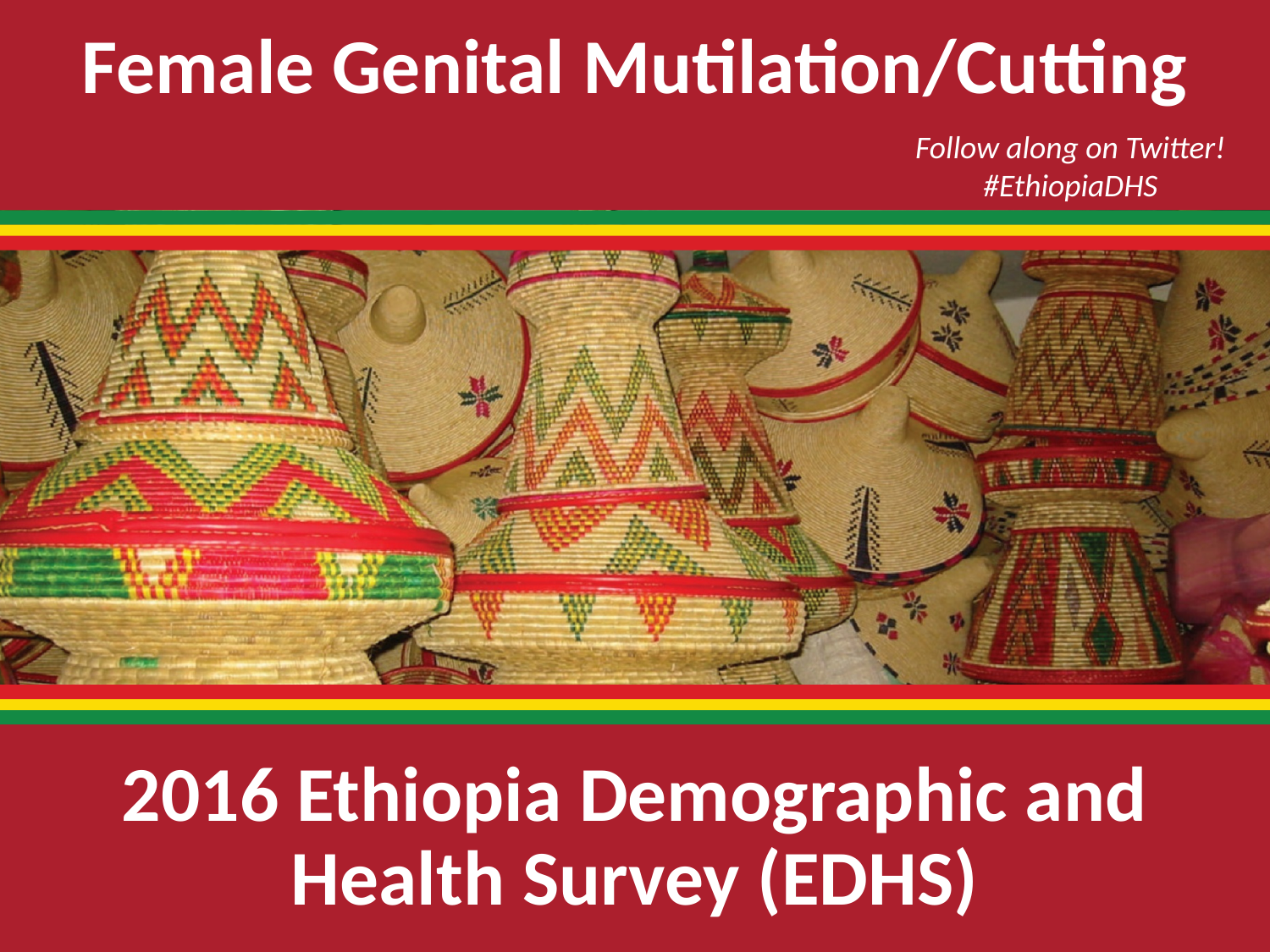

Female Genital Mutilation/Cutting
Follow along on Twitter!
#EthiopiaDHS